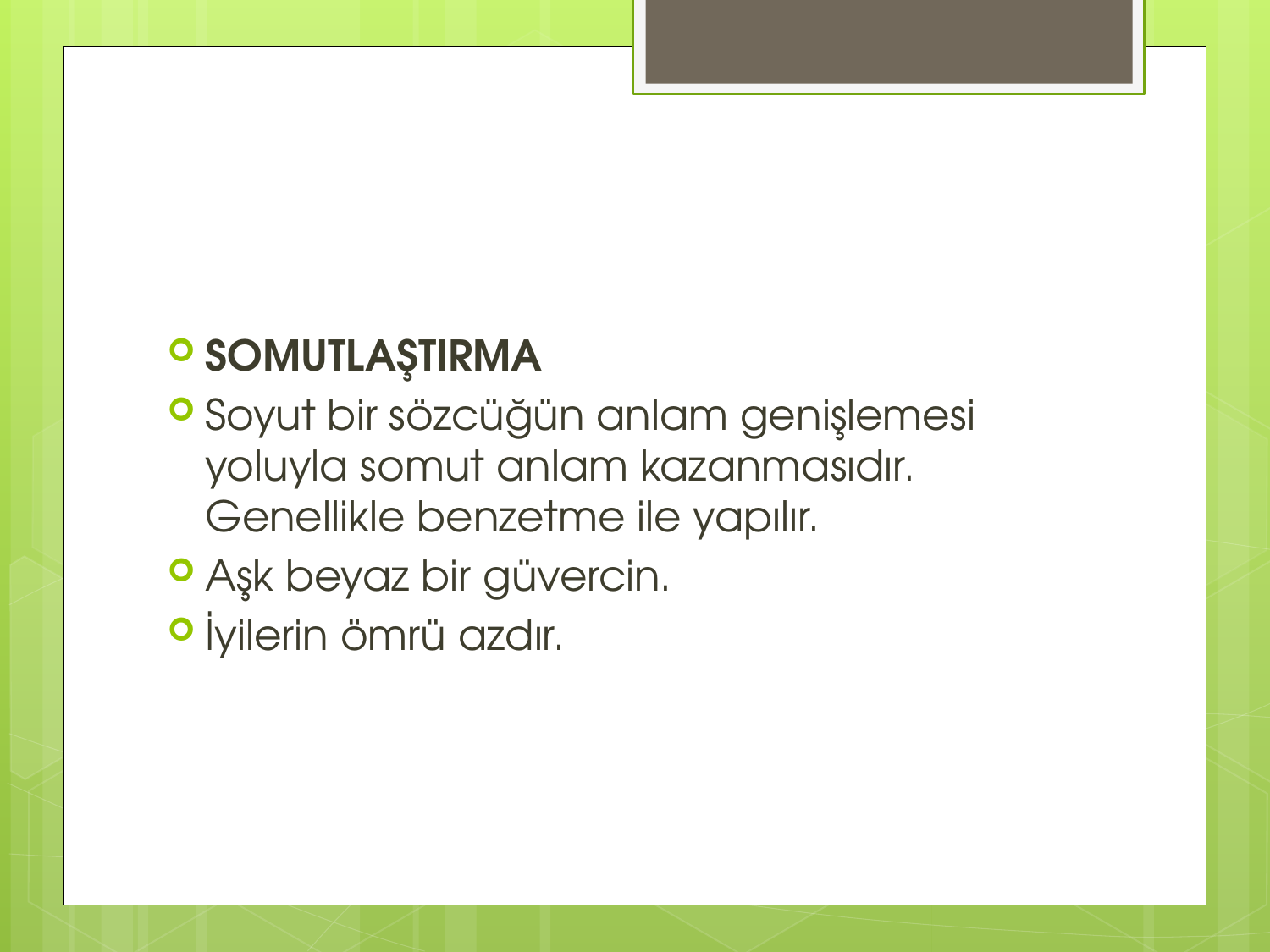

#
SOMUTLAŞTIRMA
Soyut bir sözcüğün anlam genişlemesi yoluyla somut anlam kazanmasıdır. Genellikle benzetme ile yapılır.
Aşk beyaz bir güvercin.
İyilerin ömrü azdır.